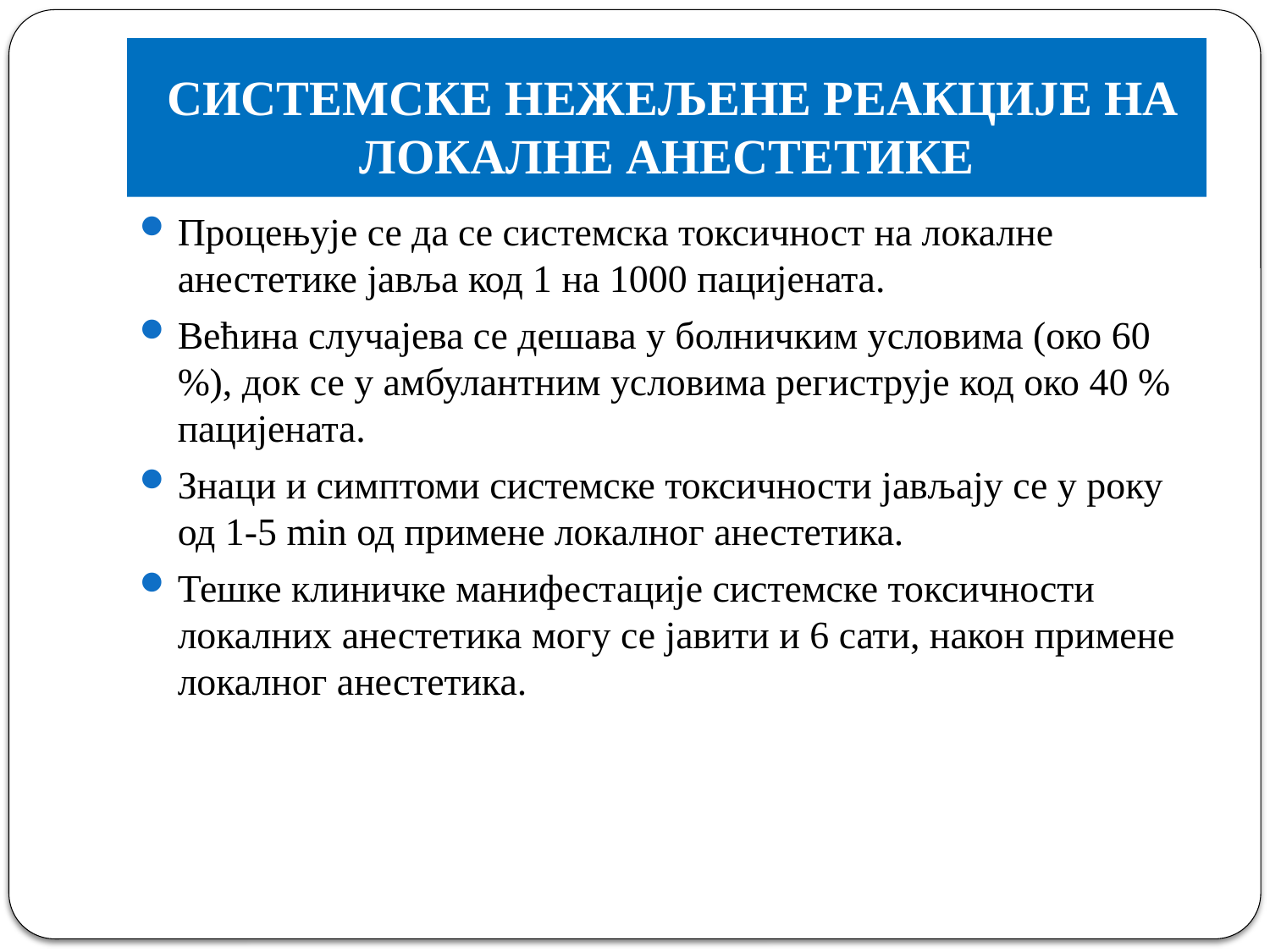

# СИСТЕМСКЕ НЕЖЕЉЕНЕ РЕАКЦИЈЕ НА ЛОКАЛНЕ АНЕСТЕТИКЕ
Процењује се да се системска токсичност на локалне анестетике јавља код 1 на 1000 пацијената.
Већина случајева се дешава у болничким условима (око 60 %), док се у амбулантним условима региструје код око 40 % пацијената.
Знаци и симптоми системске токсичности јављају се у року од 1-5 min од примене локалног анестетика.
Тешке клиничке манифестације системске токсичности локалних анестетика могу се јавити и 6 сати, након примене  локалног анестетика.